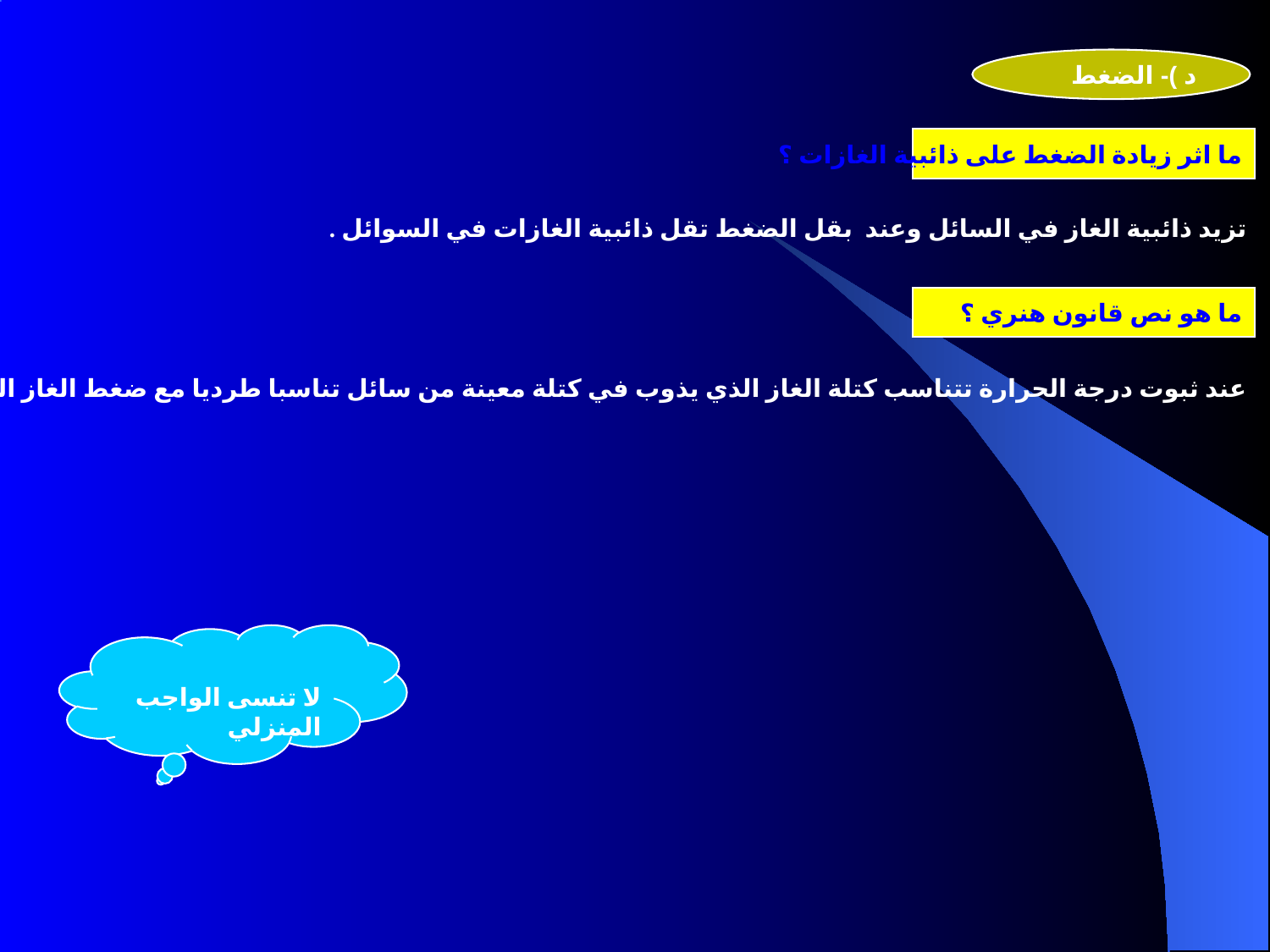

د )- الضغط
ما اثر زيادة الضغط على ذائبية الغازات ؟
تزيد ذائبية الغاز في السائل وعند  بقل الضغط تقل ذائبية الغازات في السوائل .
ما هو نص قانون هنري ؟
عند ثبوت درجة الحرارة تتناسب كتلة الغاز الذي يذوب في كتلة معينة من سائل تناسبا طرديا مع ضغط الغاز الواقع فوق سطح السائل .

لا تنسى الواجب المنزلي